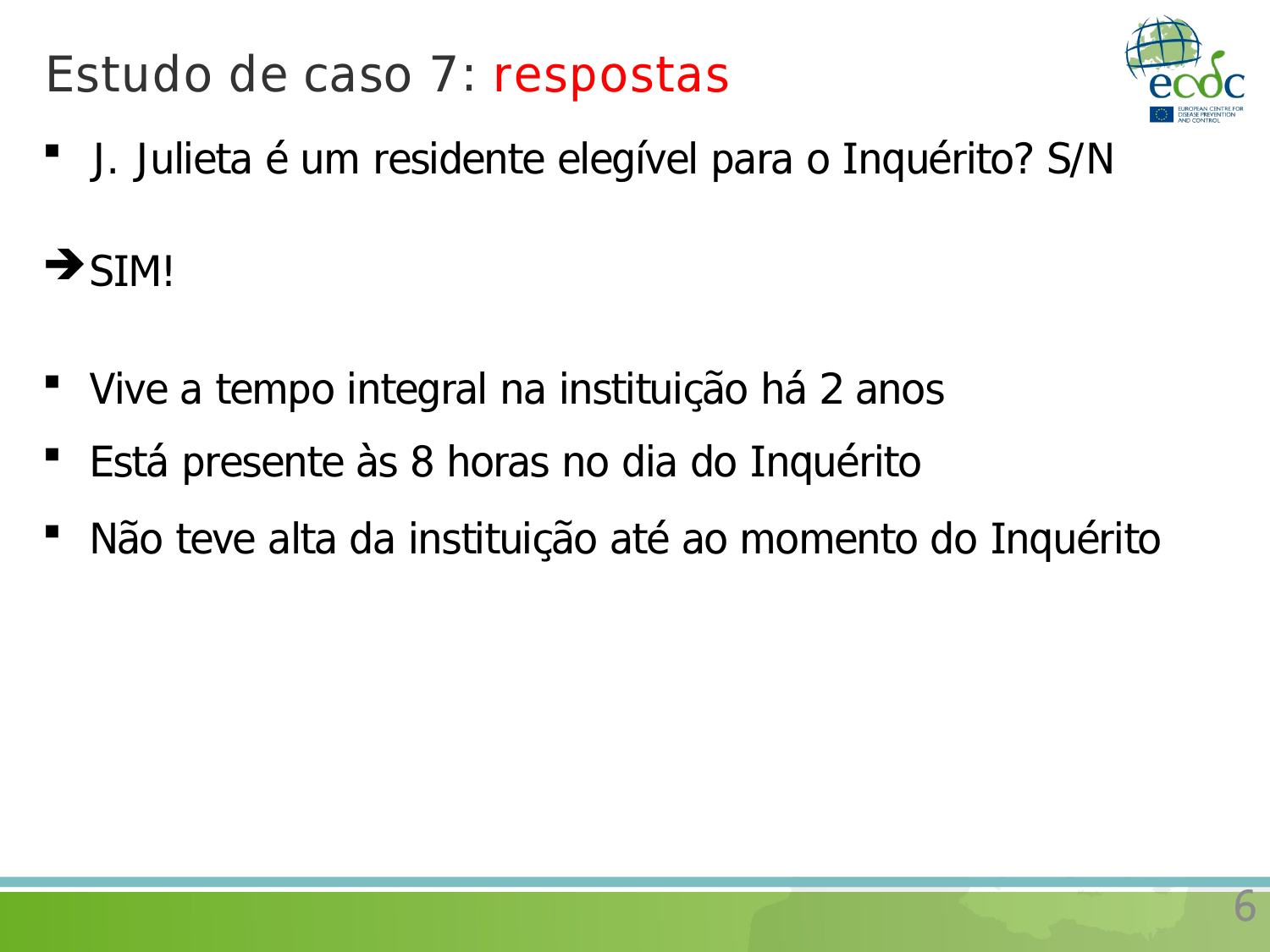

# Estudo de caso 7: respostas
J. Julieta é um residente elegível para o Inquérito? S/N

SIM!

Vive a tempo integral na instituição há 2 anos
Está presente às 8 horas no dia do Inquérito
Não teve alta da instituição até ao momento do Inquérito

6